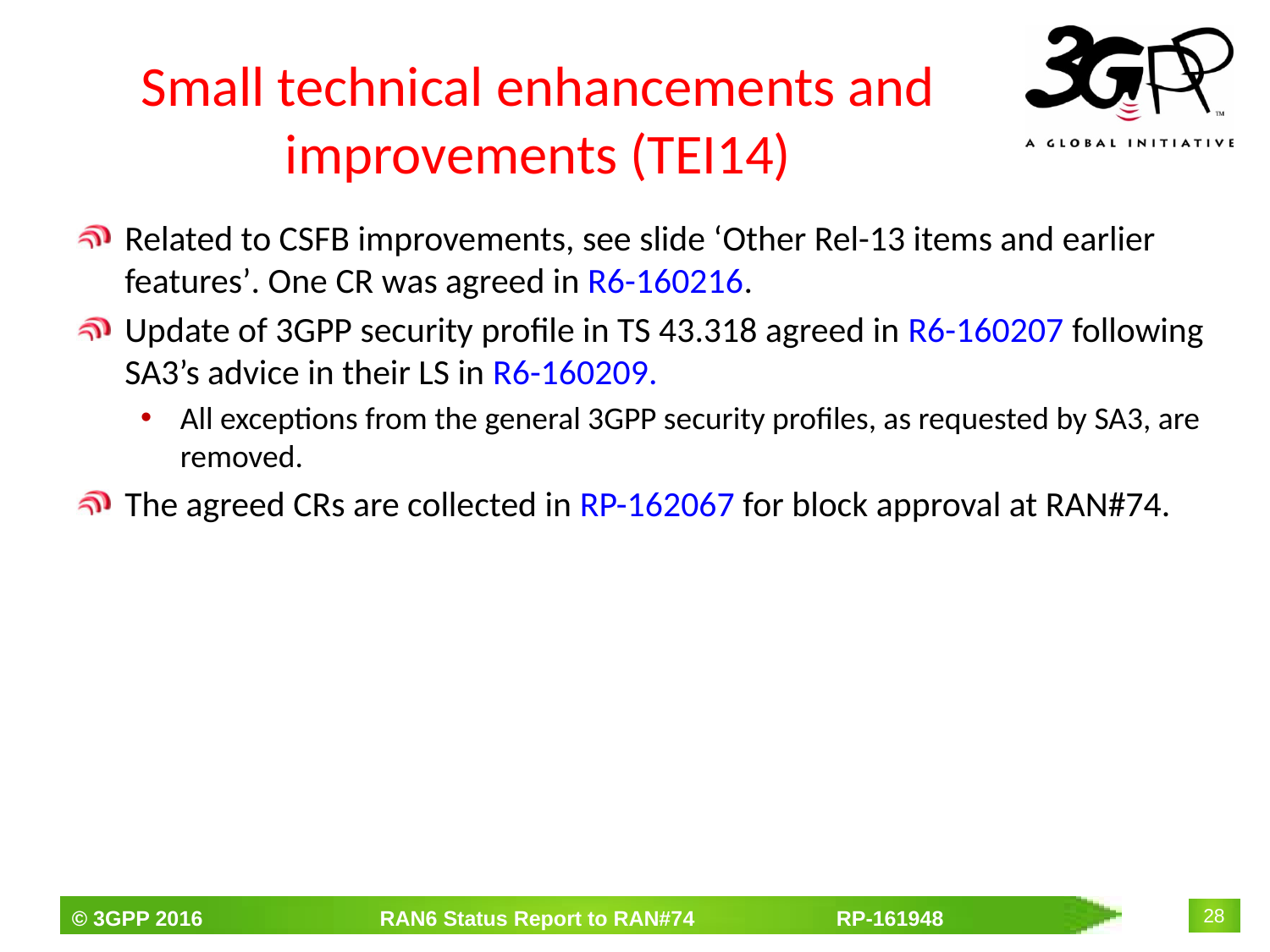

# Small technical enhancements and improvements (TEI14)
Related to CSFB improvements, see slide ‘Other Rel-13 items and earlier features’. One CR was agreed in R6-160216.
Update of 3GPP security profile in TS 43.318 agreed in R6-160207 following SA3’s advice in their LS in R6-160209.
All exceptions from the general 3GPP security profiles, as requested by SA3, are removed.
The agreed CRs are collected in RP-162067 for block approval at RAN#74.